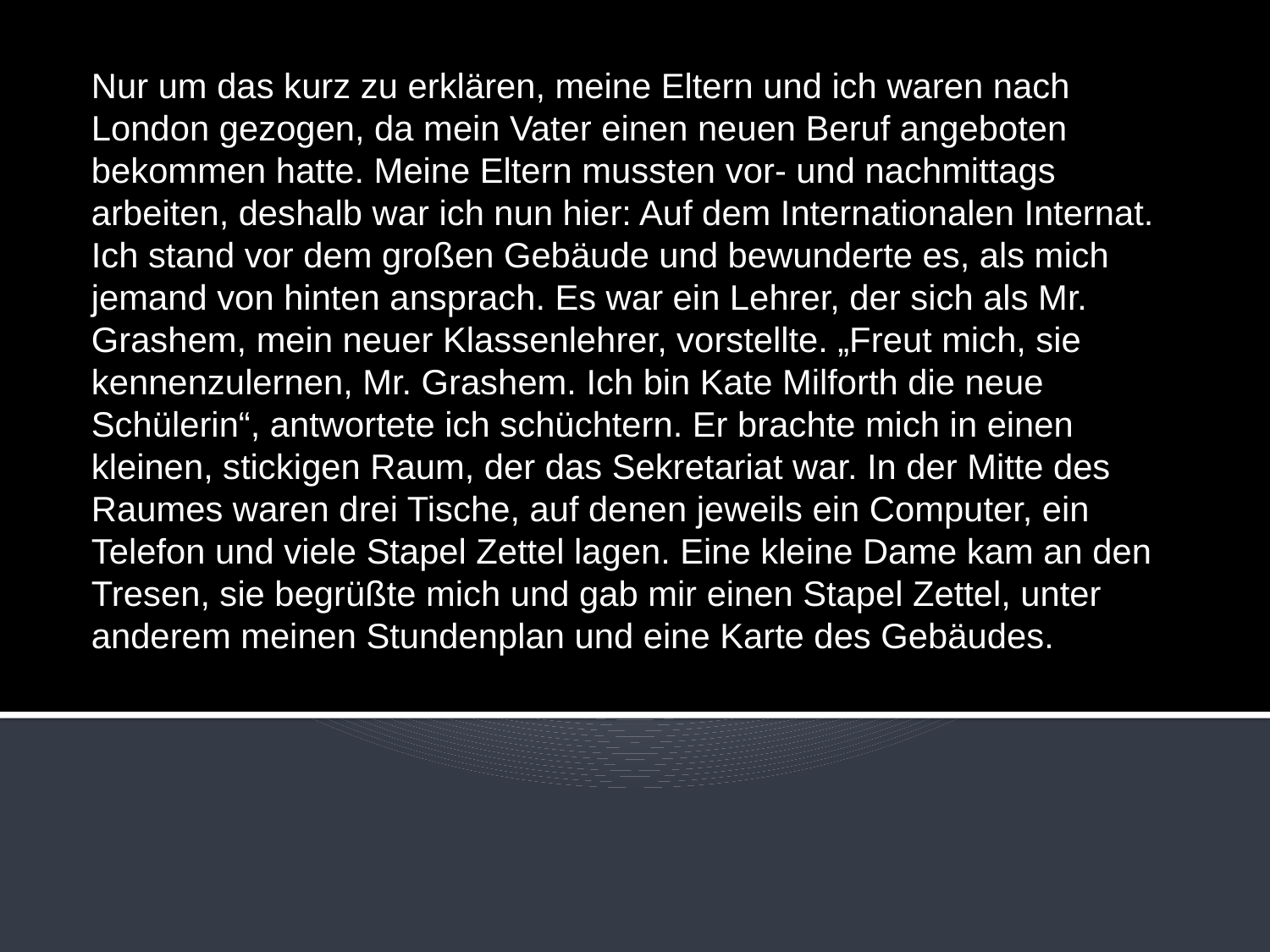

Nur um das kurz zu erklären, meine Eltern und ich waren nach London gezogen, da mein Vater einen neuen Beruf angeboten bekommen hatte. Meine Eltern mussten vor- und nachmittags arbeiten, deshalb war ich nun hier: Auf dem Internationalen Internat. Ich stand vor dem großen Gebäude und bewunderte es, als mich jemand von hinten ansprach. Es war ein Lehrer, der sich als Mr. Grashem, mein neuer Klassenlehrer, vorstellte. „Freut mich, sie kennenzulernen, Mr. Grashem. Ich bin Kate Milforth die neue Schülerin“, antwortete ich schüchtern. Er brachte mich in einen kleinen, stickigen Raum, der das Sekretariat war. In der Mitte des Raumes waren drei Tische, auf denen jeweils ein Computer, ein Telefon und viele Stapel Zettel lagen. Eine kleine Dame kam an den Tresen, sie begrüßte mich und gab mir einen Stapel Zettel, unter anderem meinen Stundenplan und eine Karte des Gebäudes.